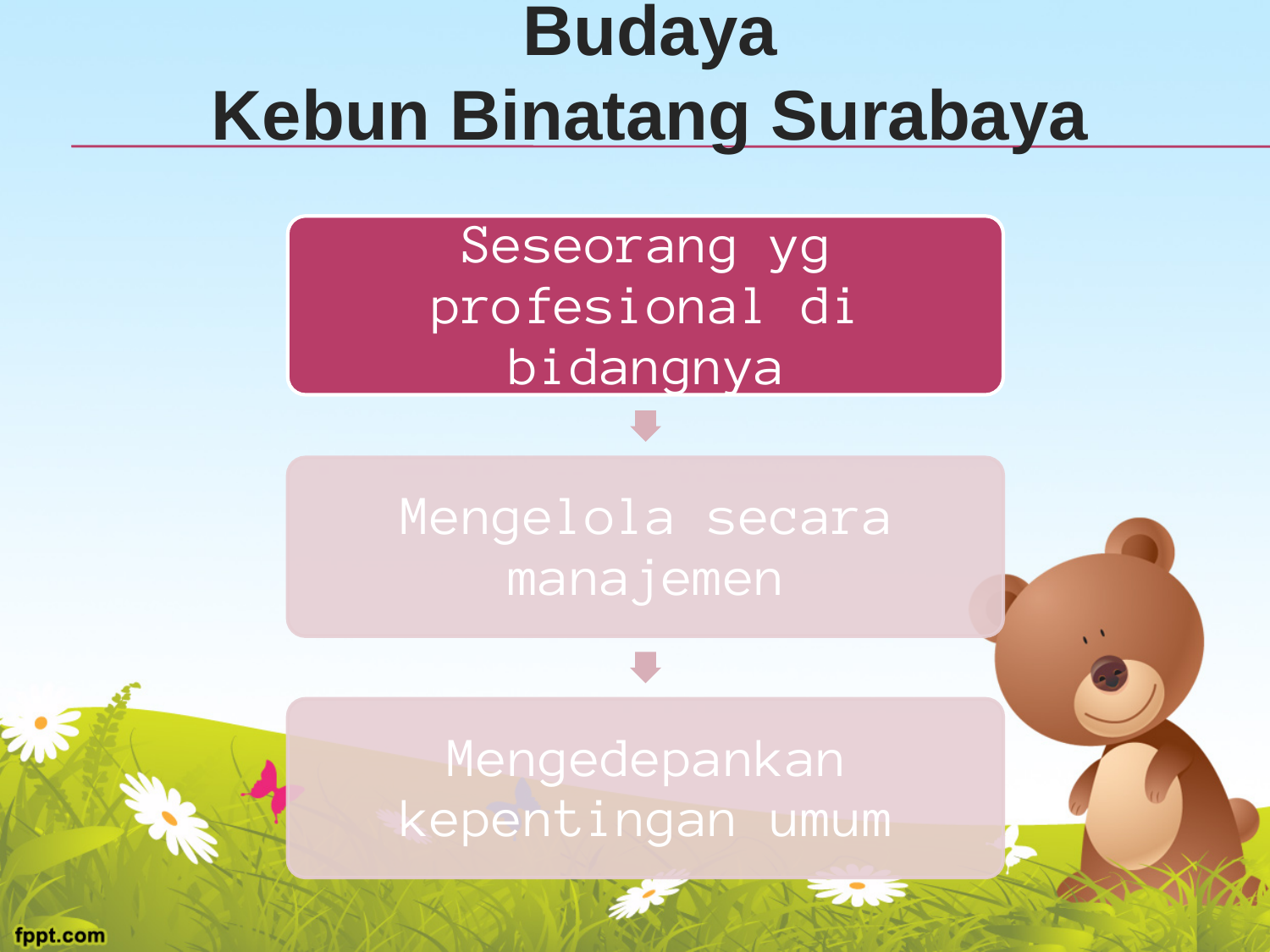

Budaya
Kebun Binatang Surabaya
Seseorang yg profesional di bidangnya
Mengelola secara manajemen
Mengedepankan kepentingan umum